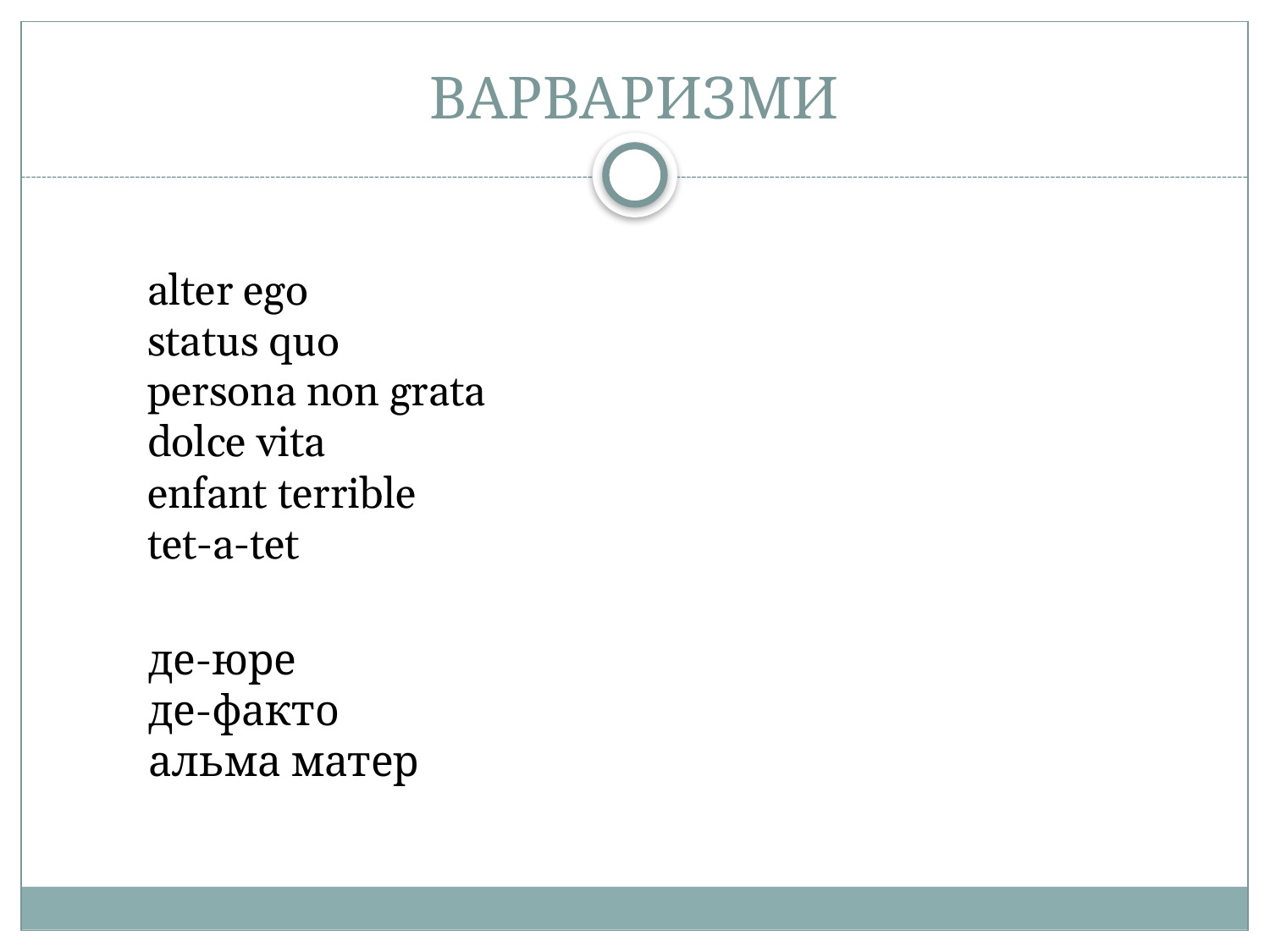

# ВАРВАРИЗМИ
alter ego
status quo
persona non grata
dolce vita
enfant terrible
tet-a-tet
де-юре
де-факто
альма матер